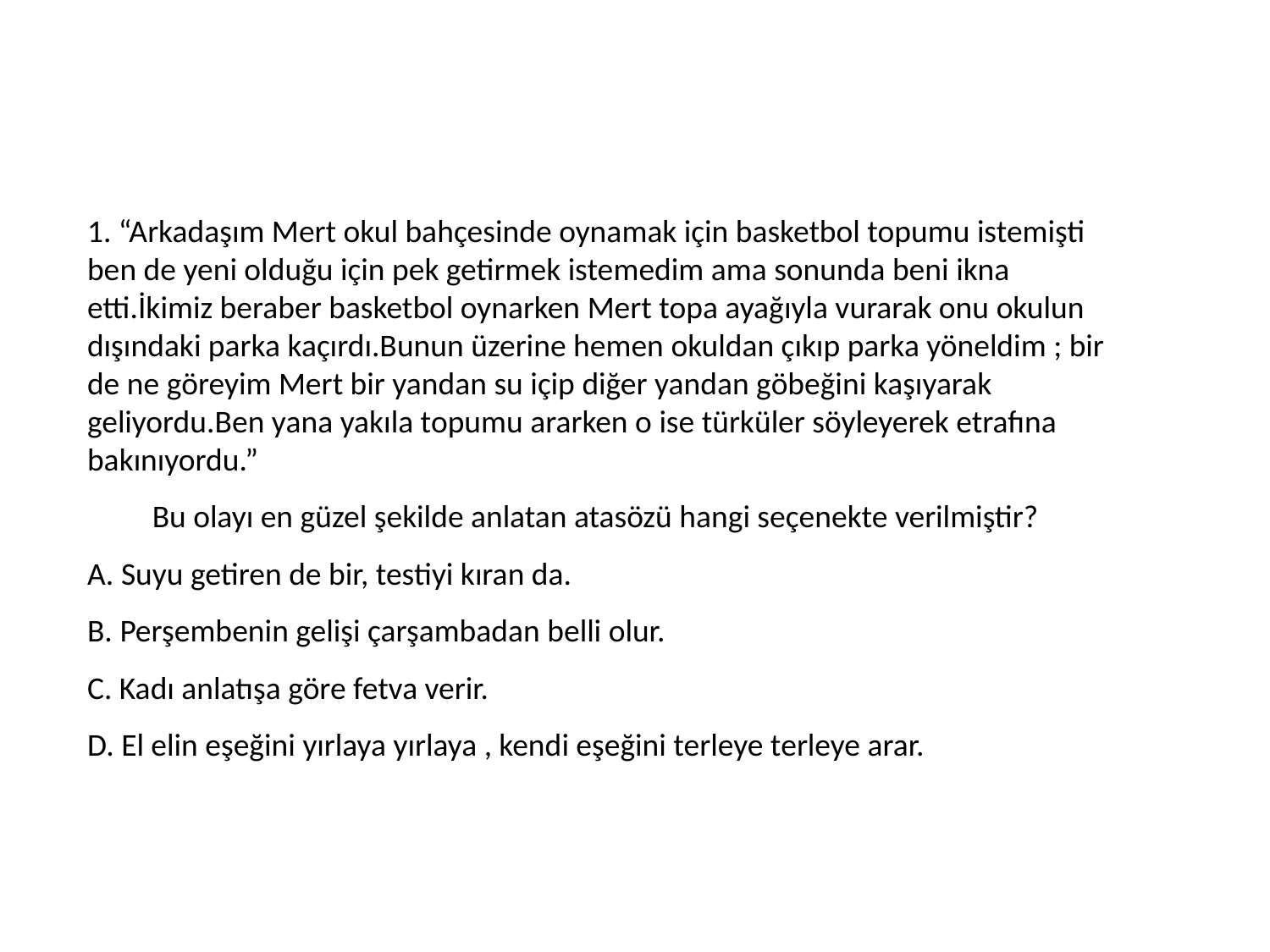

1. “Arkadaşım Mert okul bahçesinde oynamak için basketbol topumu istemişti ben de yeni olduğu için pek getirmek istemedim ama sonunda beni ikna etti.İkimiz beraber basketbol oynarken Mert topa ayağıyla vurarak onu okulun dışındaki parka kaçırdı.Bunun üzerine hemen okuldan çıkıp parka yöneldim ; bir de ne göreyim Mert bir yandan su içip diğer yandan göbeğini kaşıyarak geliyordu.Ben yana yakıla topumu ararken o ise türküler söyleyerek etrafına bakınıyordu.”
         Bu olayı en güzel şekilde anlatan atasözü hangi seçenekte verilmiştir?
A. Suyu getiren de bir, testiyi kıran da.
B. Perşembenin gelişi çarşambadan belli olur.
C. Kadı anlatışa göre fetva verir.
D. El elin eşeğini yırlaya yırlaya , kendi eşeğini terleye terleye arar.